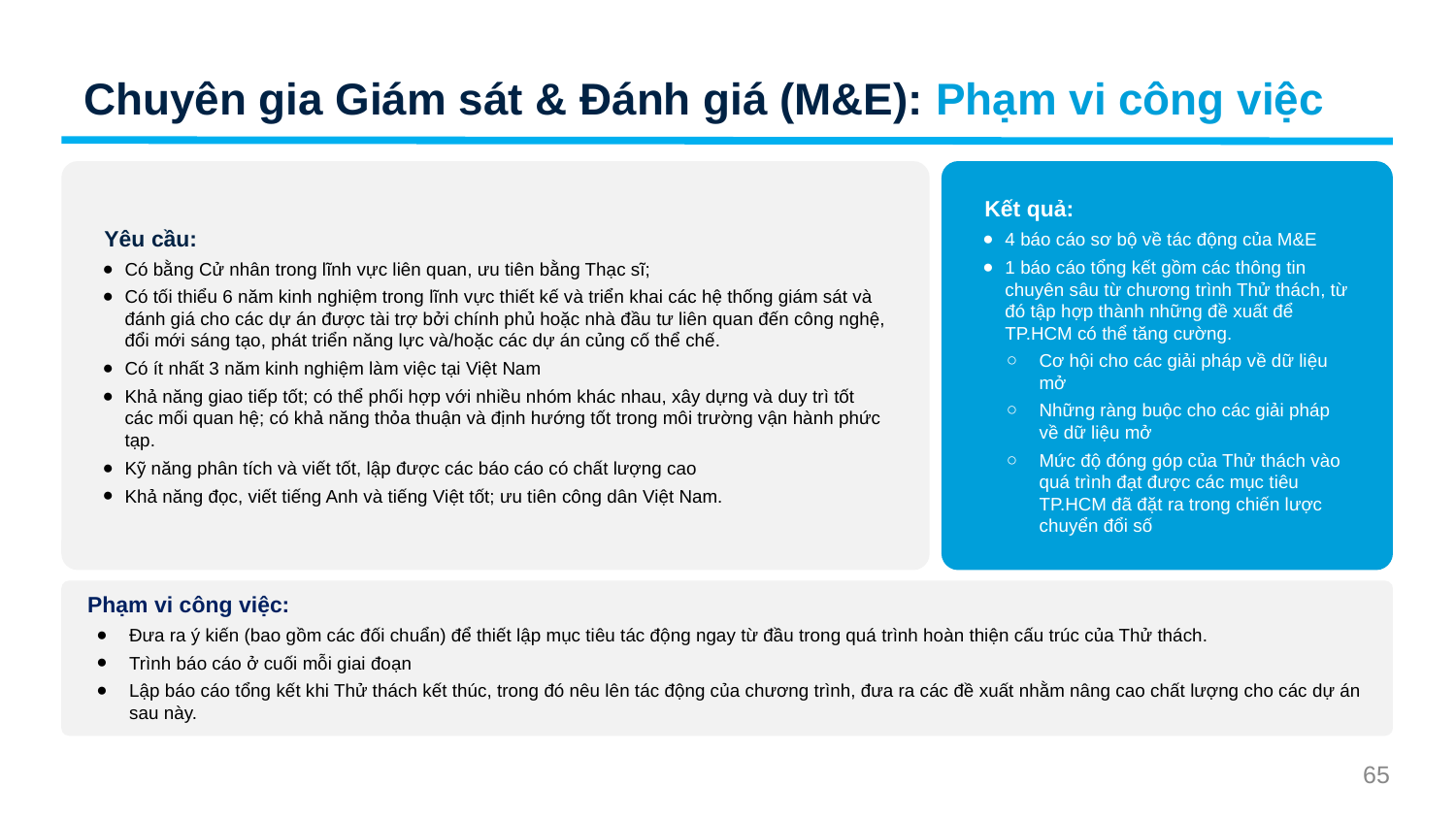

Chuyên gia Giám sát & Đánh giá (M&E): Phạm vi công việc
Yêu cầu:
Có bằng Cử nhân trong lĩnh vực liên quan, ưu tiên bằng Thạc sĩ;
Có tối thiểu 6 năm kinh nghiệm trong lĩnh vực thiết kế và triển khai các hệ thống giám sát và đánh giá cho các dự án được tài trợ bởi chính phủ hoặc nhà đầu tư liên quan đến công nghệ, đổi mới sáng tạo, phát triển năng lực và/hoặc các dự án củng cố thể chế.
Có ít nhất 3 năm kinh nghiệm làm việc tại Việt Nam
Khả năng giao tiếp tốt; có thể phối hợp với nhiều nhóm khác nhau, xây dựng và duy trì tốt các mối quan hệ; có khả năng thỏa thuận và định hướng tốt trong môi trường vận hành phức tạp.
Kỹ năng phân tích và viết tốt, lập được các báo cáo có chất lượng cao
Khả năng đọc, viết tiếng Anh và tiếng Việt tốt; ưu tiên công dân Việt Nam.
Kết quả:
4 báo cáo sơ bộ về tác động của M&E
1 báo cáo tổng kết gồm các thông tin chuyên sâu từ chương trình Thử thách, từ đó tập hợp thành những đề xuất để TP.HCM có thể tăng cường.
Cơ hội cho các giải pháp về dữ liệu mở
Những ràng buộc cho các giải pháp về dữ liệu mở
Mức độ đóng góp của Thử thách vào quá trình đạt được các mục tiêu TP.HCM đã đặt ra trong chiến lược chuyển đổi số
 Phạm vi công việc:
Đưa ra ý kiến (bao gồm các đối chuẩn) để thiết lập mục tiêu tác động ngay từ đầu trong quá trình hoàn thiện cấu trúc của Thử thách.
Trình báo cáo ở cuối mỗi giai đoạn
Lập báo cáo tổng kết khi Thử thách kết thúc, trong đó nêu lên tác động của chương trình, đưa ra các đề xuất nhằm nâng cao chất lượng cho các dự án sau này.
65